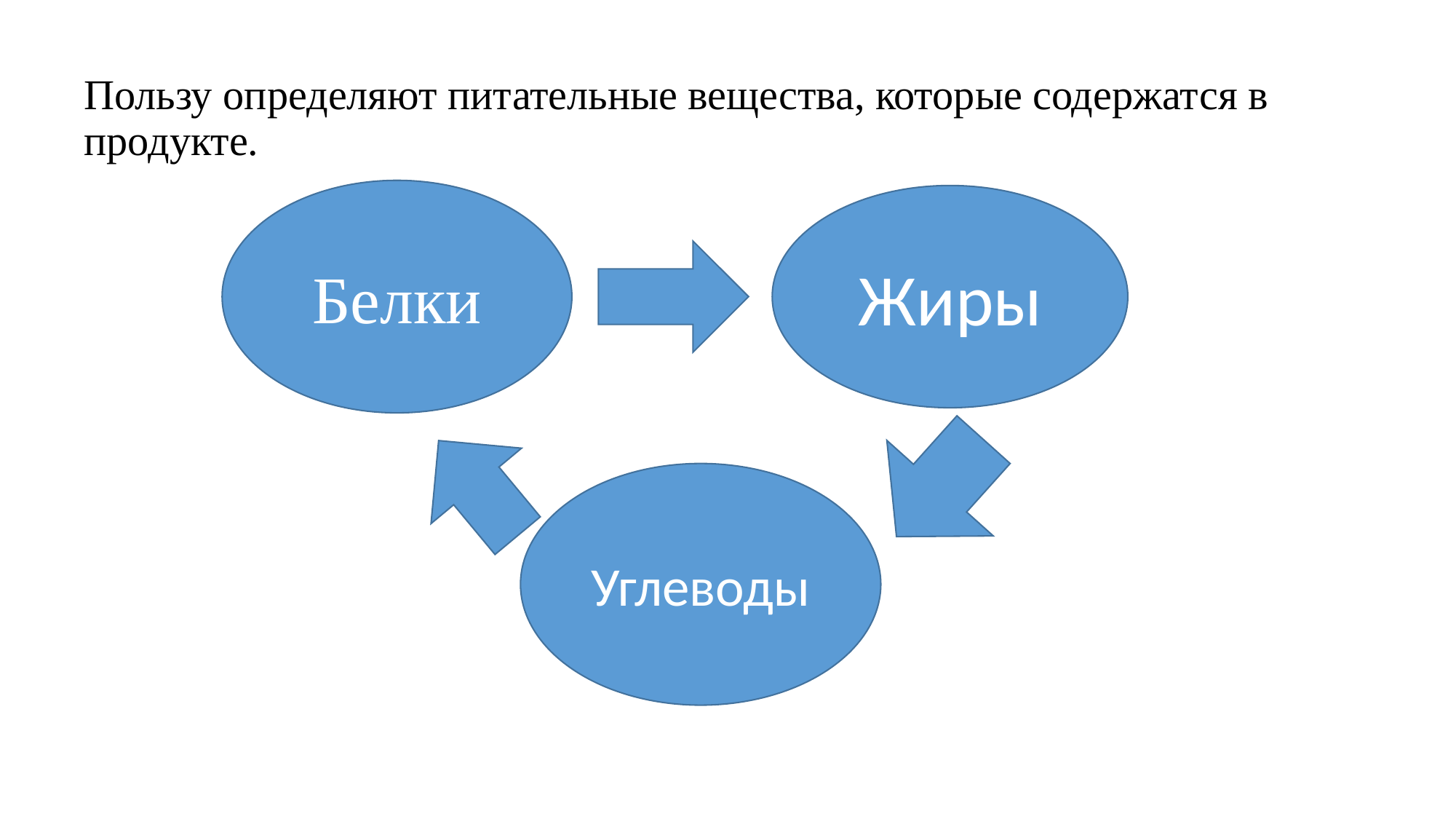

Пользу определяют питательные вещества, которые содержатся в продукте.
Белки
Жиры

Углеводы